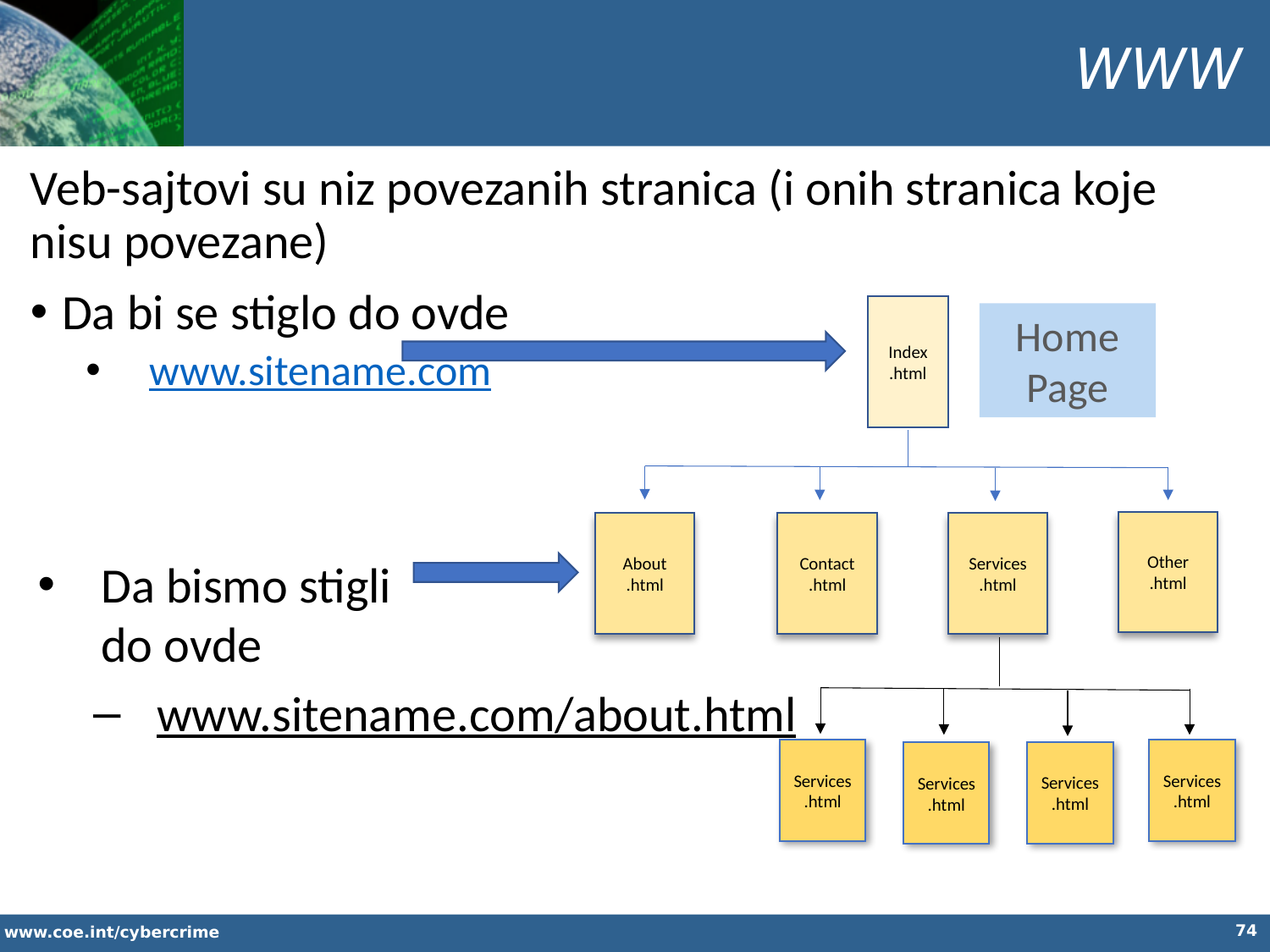

WWW
Veb-sajtovi su niz povezanih stranica (i onih stranica koje nisu povezane)
Da bi se stiglo do ovde
www.sitename.com
Index
.html
Other
.html
About
.html
Contact
.html
Services
.html
Services.html
Services.html
Services.html
Services.html
Home Page

Da bismo stigli
do ovde
www.sitename.com/about.html